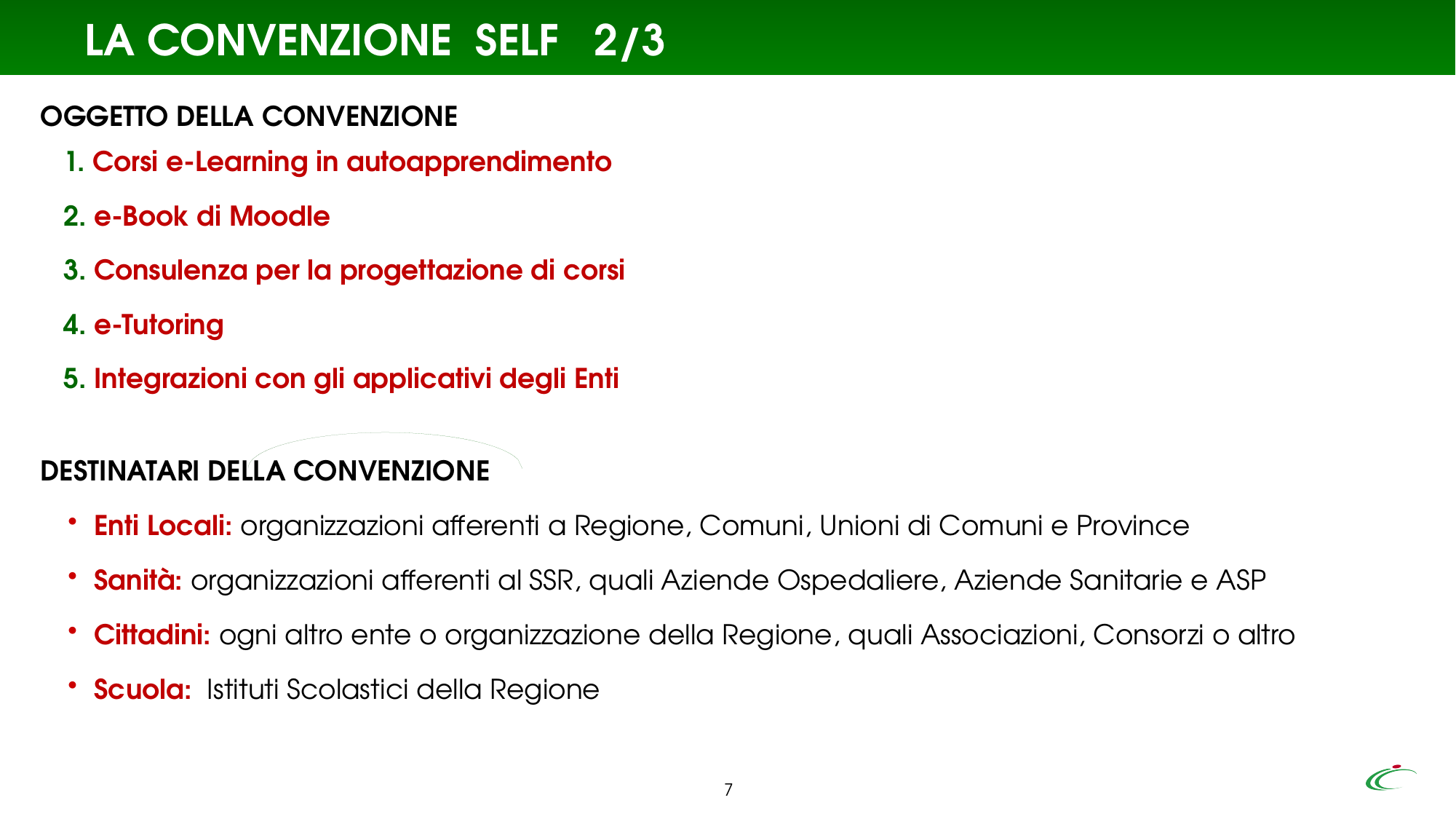

# LA CONVENZIONE  SELF   2/3
OGGETTO DELLA CONVENZIONE
   1. Corsi e-Learning in autoapprendimento
   2. e-Book di Moodle
   3. Consulenza per la progettazione di corsi
   4. e-Tutoring
   5. Integrazioni con gli applicativi degli Enti

DESTINATARI DELLA CONVENZIONE
Enti Locali: organizzazioni afferenti a Regione, Comuni, Unioni di Comuni e Province
Sanità: organizzazioni afferenti al SSR, quali Aziende Ospedaliere, Aziende Sanitarie e ASP
Cittadini: ogni altro ente o organizzazione della Regione, quali Associazioni, Consorzi o altro
Scuola:  Istituti Scolastici della Regione